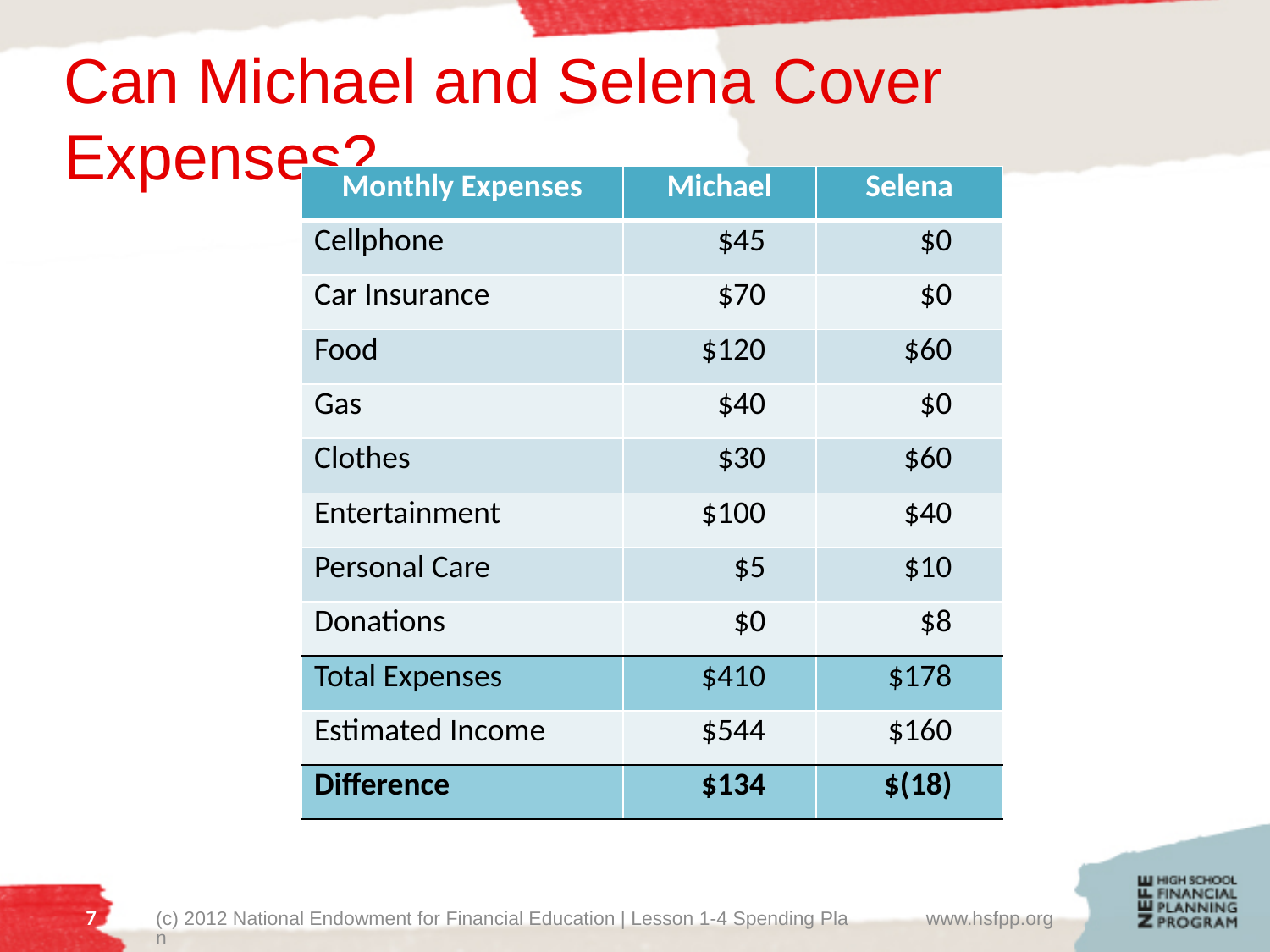

# Can Michael and Selena Cover Expenses?
| Monthly Expenses | Michael | Selena |
| --- | --- | --- |
| Cellphone | $45 | $0 |
| Car Insurance | $70 | $0 |
| Food | $120 | $60 |
| Gas | $40 | $0 |
| Clothes | $30 | $60 |
| Entertainment | $100 | $40 |
| Personal Care | $5 | $10 |
| Donations | $0 | $8 |
| Total Expenses | $410 | $178 |
| Estimated Income | $544 | $160 |
| Difference | $\_\_\_\_\_ | $ \_\_\_\_\_ |
| Monthly Expenses | Michael | Selena |
| --- | --- | --- |
| Cellphone | $45 | $0 |
| Car Insurance | $70 | $0 |
| Food | $120 | $60 |
| Gas | $40 | $0 |
| Clothes | $30 | $60 |
| Entertainment | $100 | $40 |
| Personal Care | $5 | $10 |
| Donations | $0 | $8 |
| Total Expenses | $410 | $178 |
| Estimated Income | $544 | $160 |
| Difference | $134 | $(18) |
7
(c) 2012 National Endowment for Financial Education | Lesson 1-4 Spending Plan
www.hsfpp.org